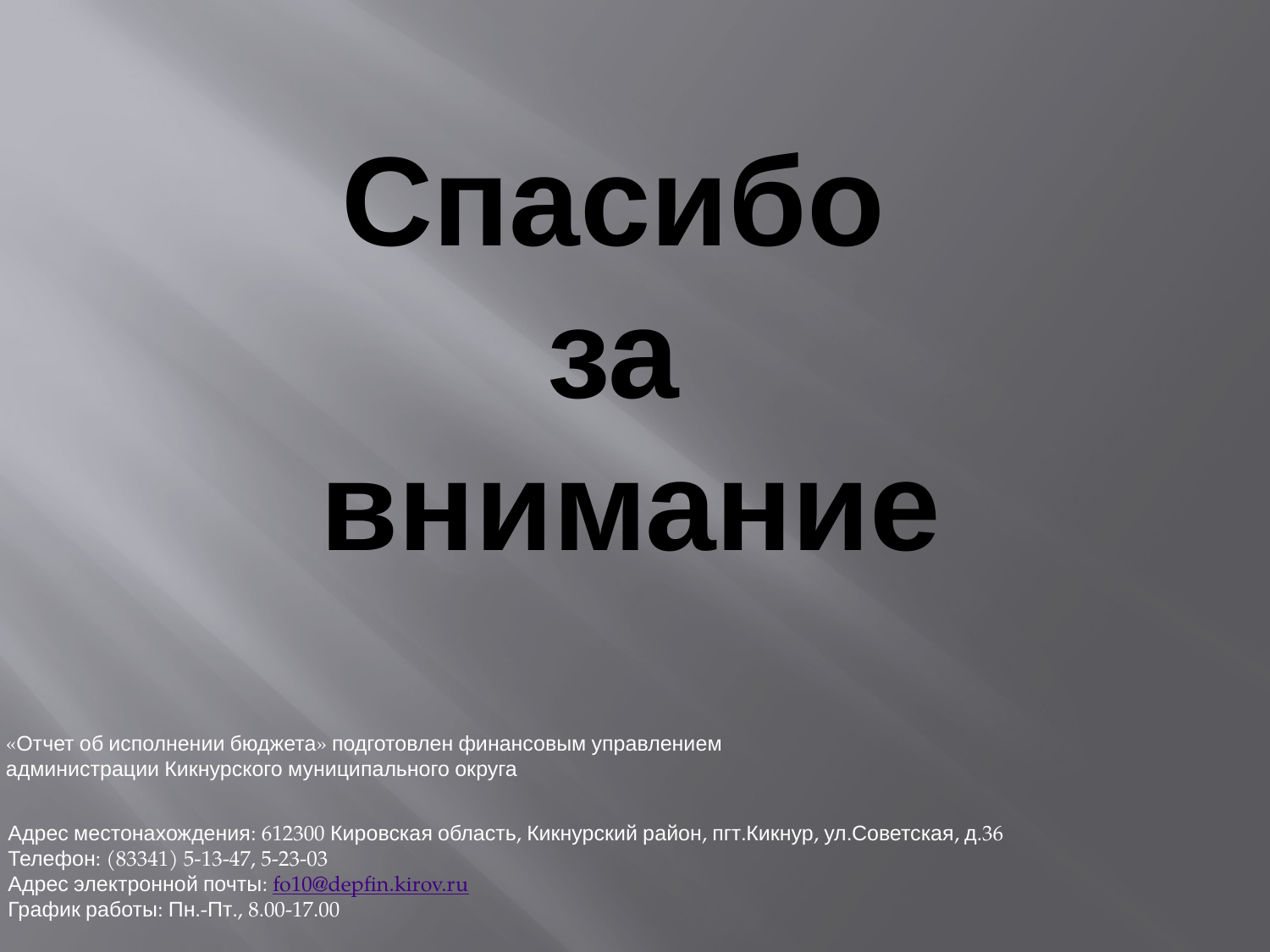

# Спасибо за внимание
«Отчет об исполнении бюджета» подготовлен финансовым управлением
администрации Кикнурского муниципального округа
Адрес местонахождения: 612300 Кировская область, Кикнурский район, пгт.Кикнур, ул.Советская, д.36
Телефон: (83341) 5-13-47, 5-23-03
Адрес электронной почты: fo10@depfin.kirov.ru
График работы: Пн.-Пт., 8.00-17.00